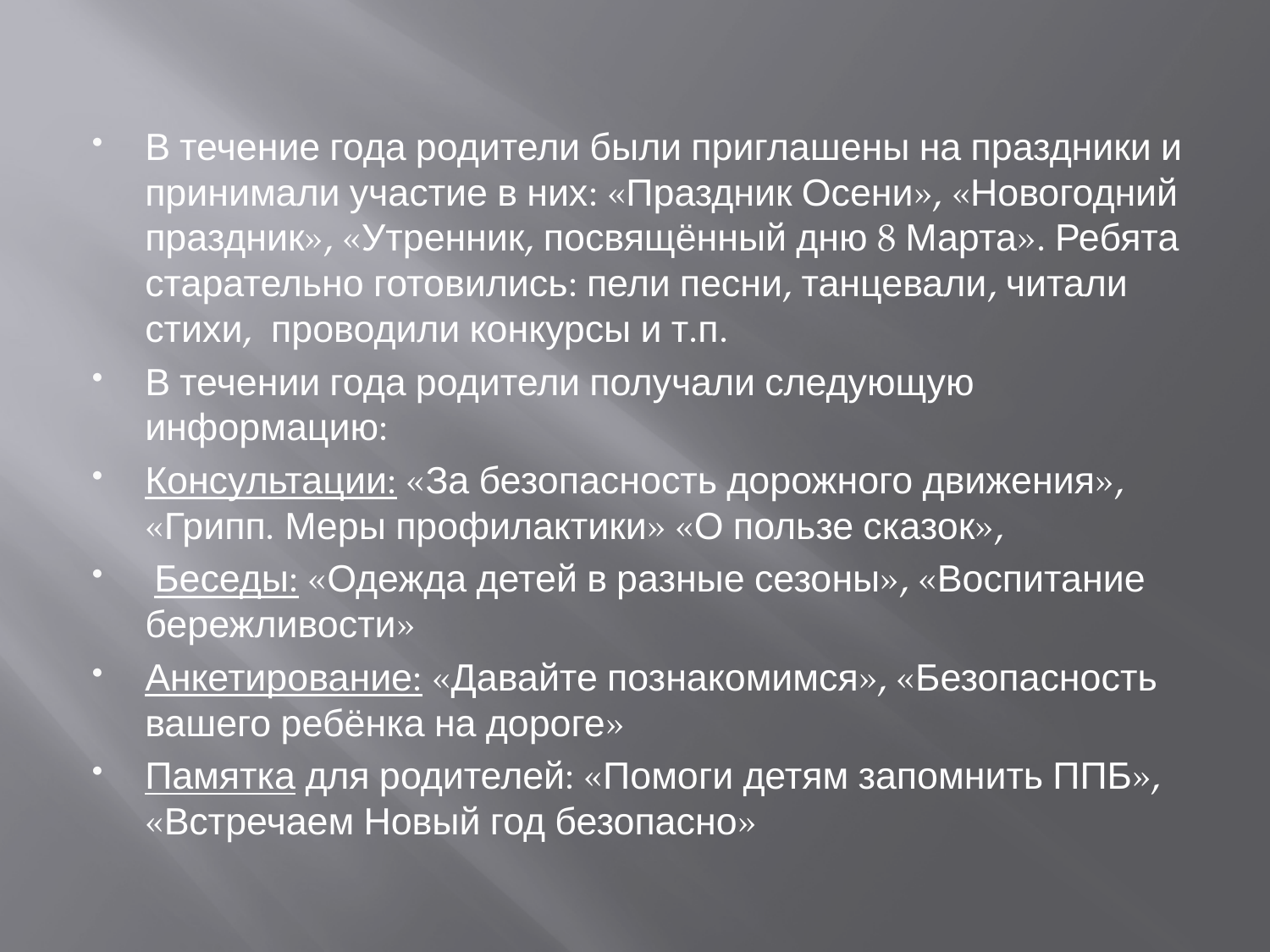

В течение года родители были приглашены на праздники и принимали участие в них: «Праздник Осени», «Новогодний праздник», «Утренник, посвящённый дню 8 Марта». Ребята старательно готовились: пели песни, танцевали, читали стихи,  проводили конкурсы и т.п.
В течении года родители получали следующую информацию:
Консультации: «За безопасность дорожного движения», «Грипп. Меры профилактики» «О пользе сказок»,
 Беседы: «Одежда детей в разные сезоны», «Воспитание бережливости»
Анкетирование: «Давайте познакомимся», «Безопасность вашего ребёнка на дороге»
Памятка для родителей: «Помоги детям запомнить ППБ», «Встречаем Новый год безопасно»